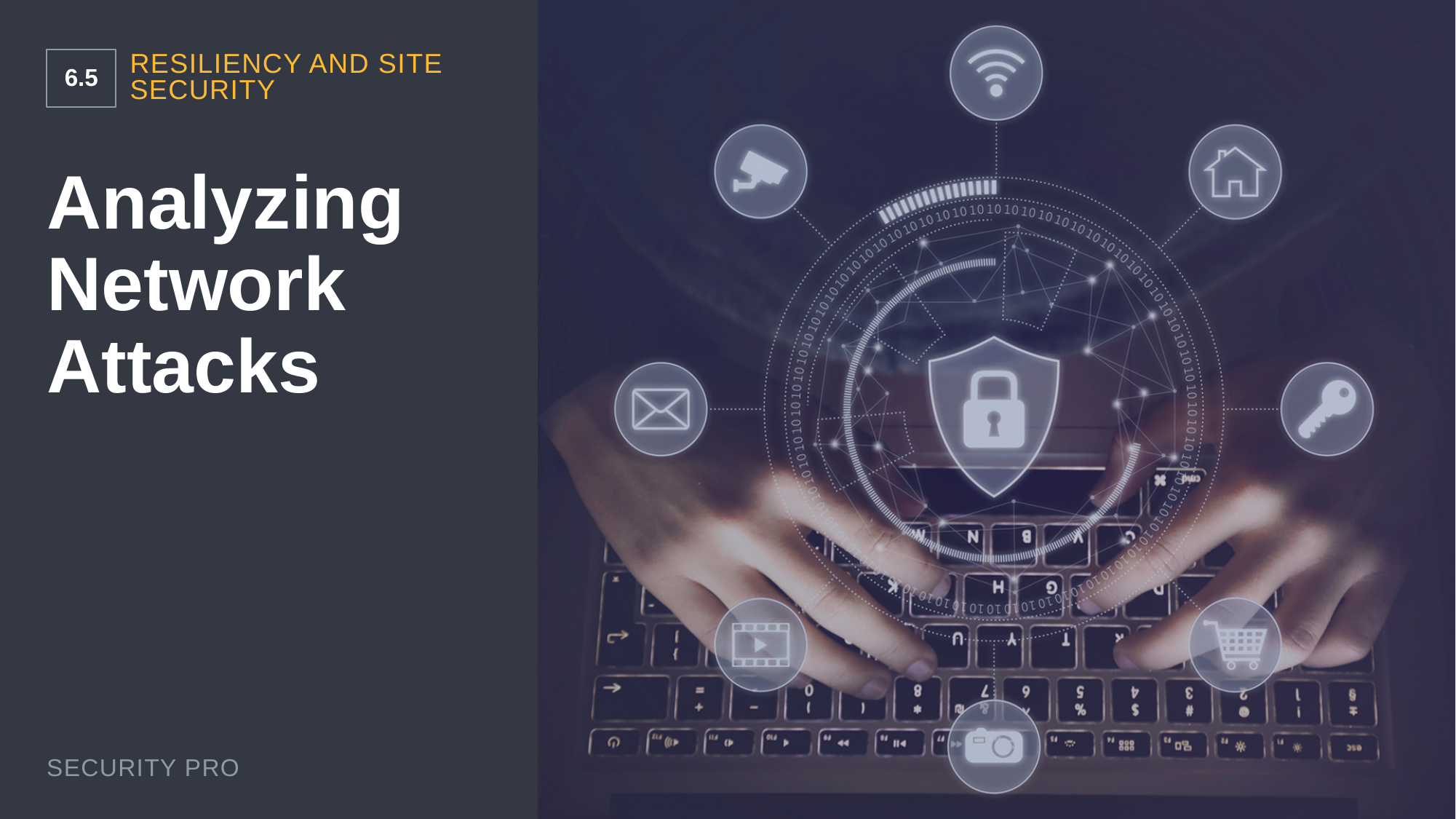

6.5
Resiliency and Site Security
# Analyzing Network Attacks
Security Pro